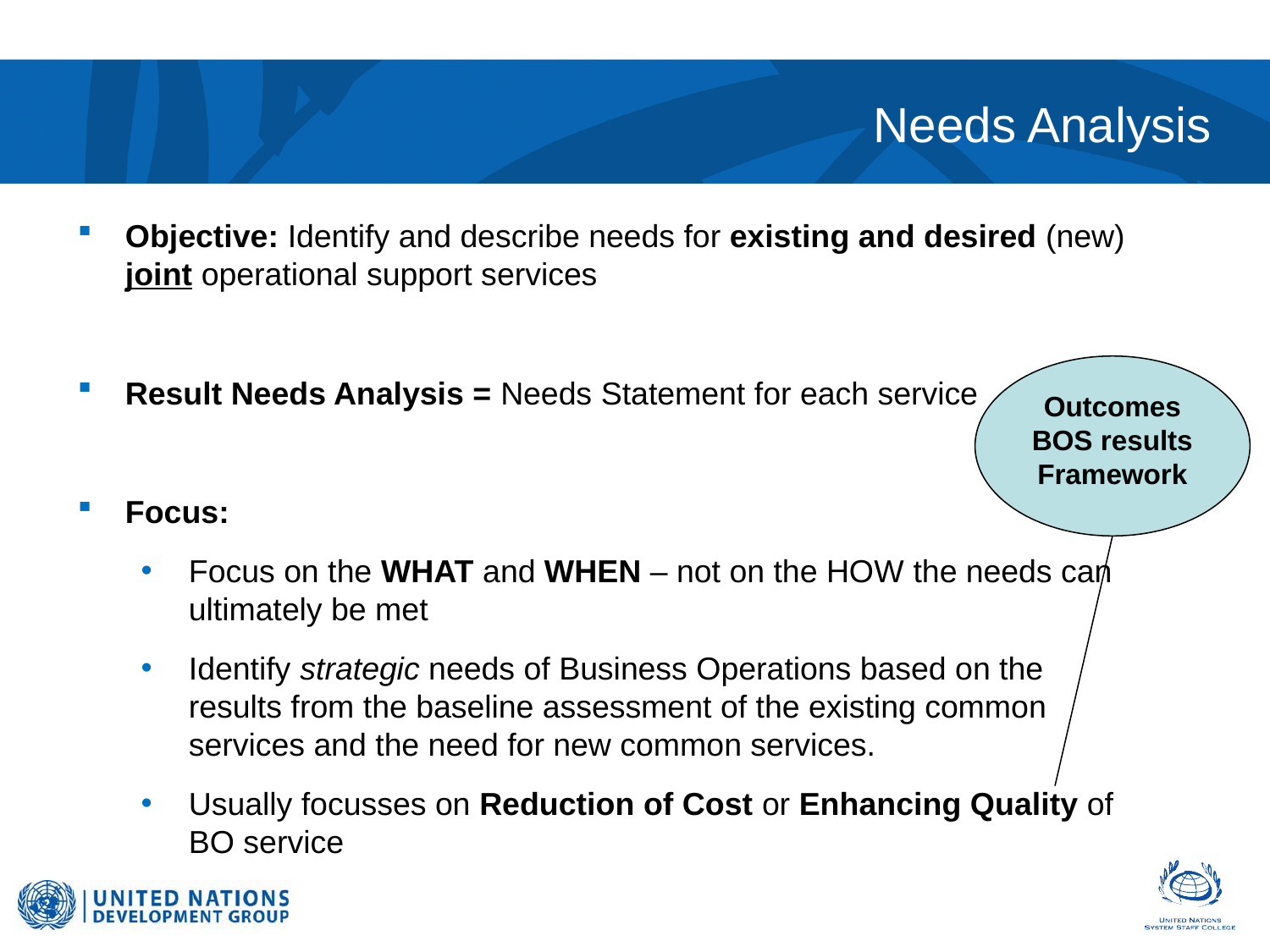

# Needs Analysis
Objective: Identify and describe needs for existing and desired (new) joint operational support services

Result Needs Analysis = Needs Statement for each service

Focus:
Focus on the WHAT and WHEN – not on the HOW the needs can ultimately be met
Identify strategic needs of Business Operations based on the results from the baseline assessment of the existing common services and the need for new common services.
Usually focusses on Reduction of Cost or Enhancing Quality of BO service

Outcomes BOS results Framework